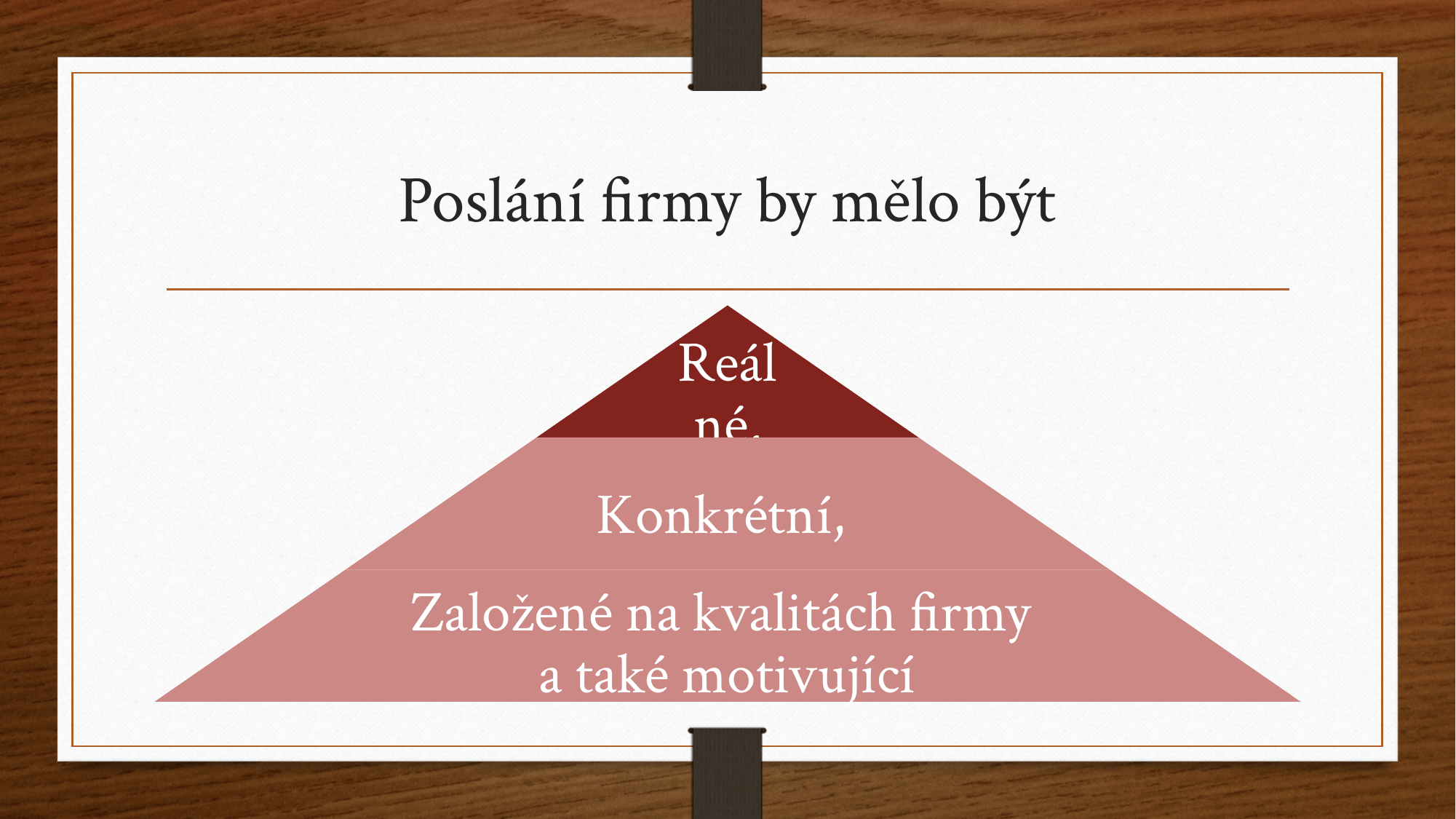

# Poslání firmy by mělo být
Reálné,
Konkrétní,
Založené na kvalitách firmy
a také motivující